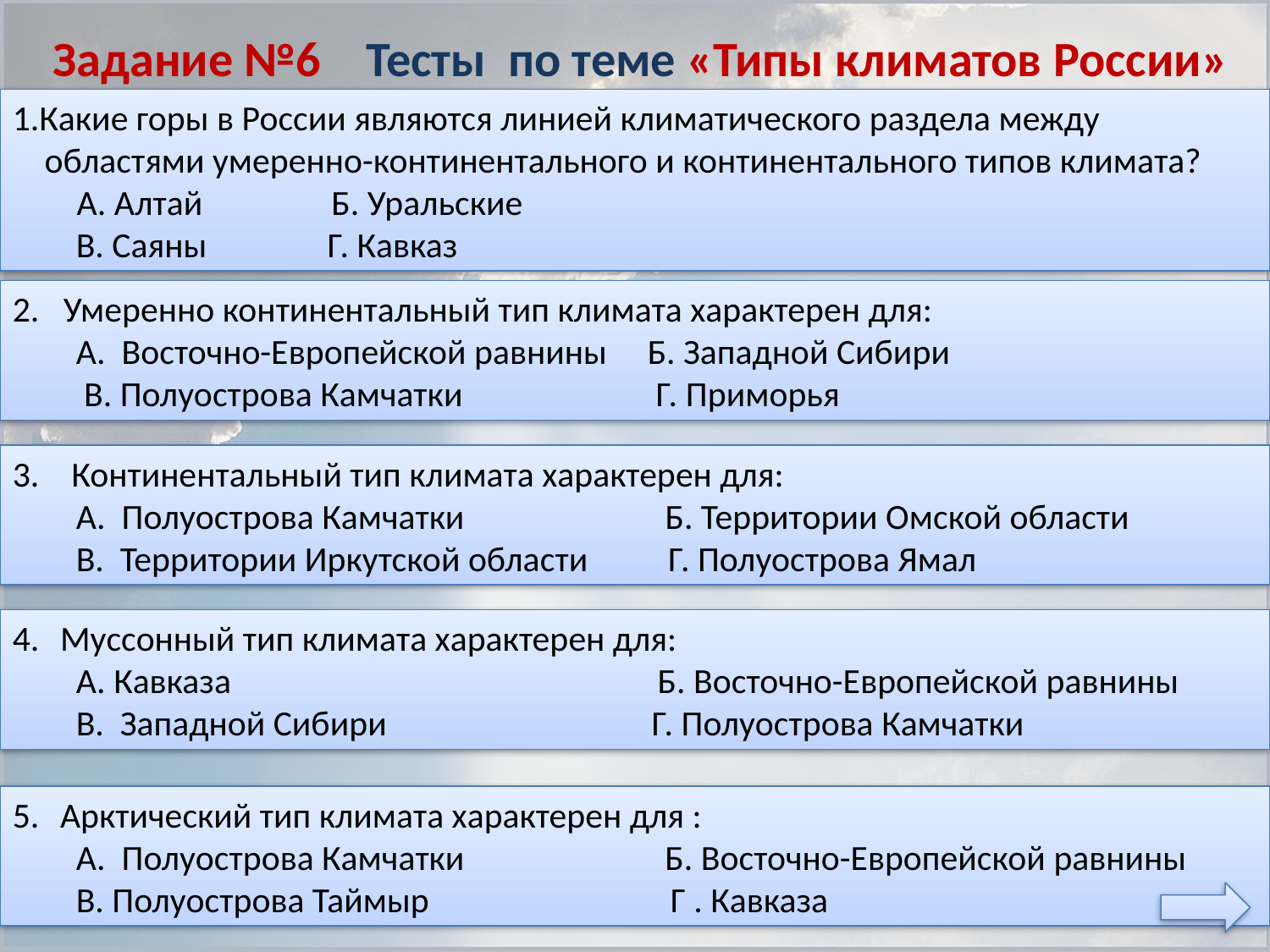

Задание №6    Тесты  по теме «Типы климатов России»
1.Какие горы в России являются линией климатического раздела между
    областями умеренно-континентального и континентального типов климата?
        А. Алтай                Б. Уральские
В. Саяны               Г. Кавказ
2.   Умеренно континентальный тип климата характерен для:
А.  Восточно-Европейской равнины     Б. Западной Сибири
 В. Полуострова Камчатки                        Г. Приморья
3.    Континентальный тип климата характерен для:
А.  Полуострова Камчатки                         Б. Территории Омской области
В.  Территории Иркутской области          Г. Полуострова Ямал
Муссонный тип климата характерен для:
А. Кавказа                                                     Б. Восточно-Европейской равнины
В.  Западной Сибири                                 Г. Полуострова Камчатки
Арктический тип климата характерен для :
А.  Полуострова Камчатки                         Б. Восточно-Европейской равнины
В. Полуострова Таймыр                              Г . Кавказа